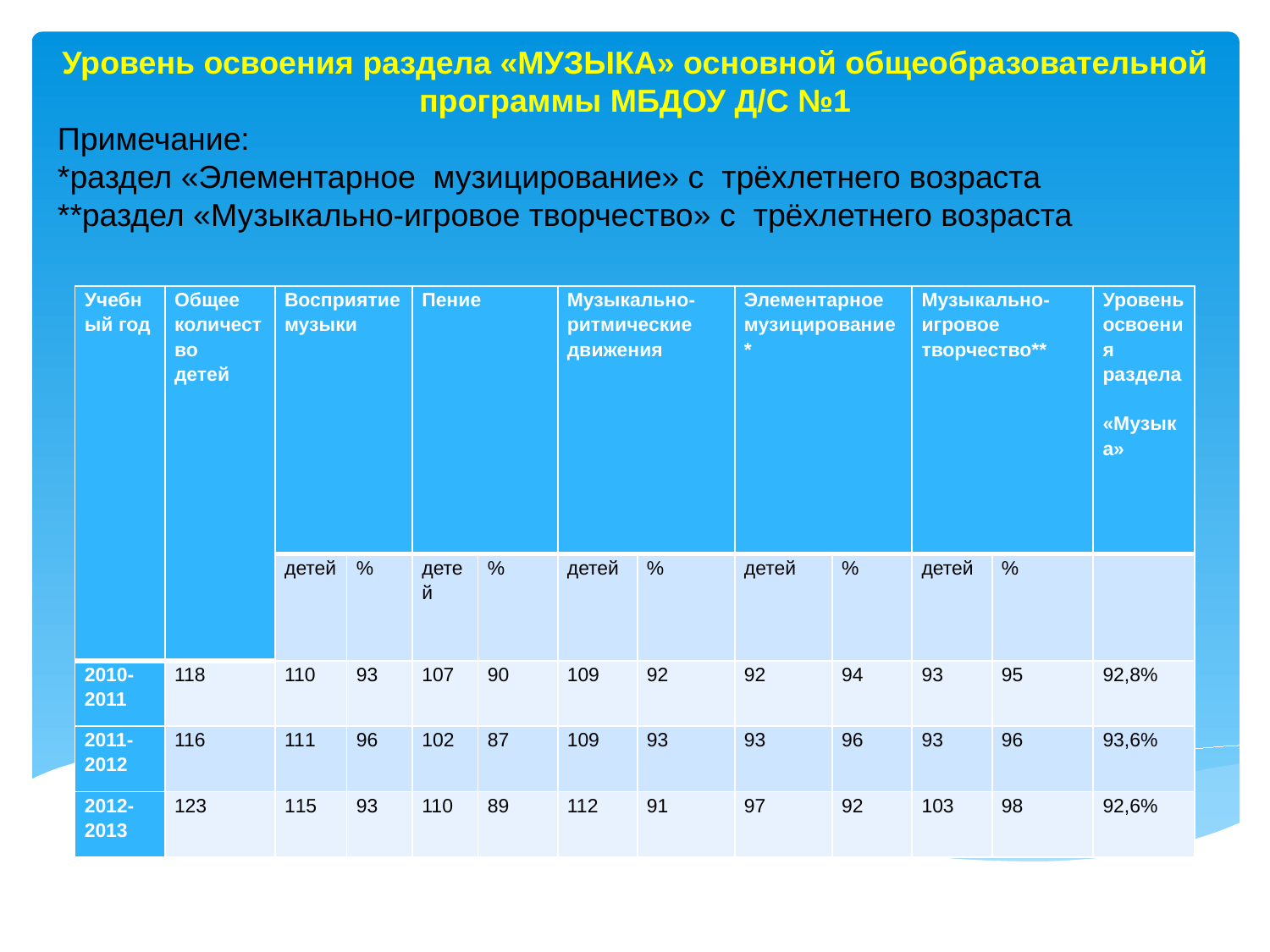

Уровень освоения раздела «МУЗЫКА» основной общеобразовательной программы МБДОУ Д/С №1
Примечание:
*раздел «Элементарное  музицирование» с  трёхлетнего возраста
**раздел «Музыкально-игровое творчество» с  трёхлетнего возраста
| Учебный год | Общее количество детей | Восприятие музыки |  | Пение |  | Музыкально-ритмические движения |  | Элементарное музицирование\* |  | Музыкально- игровое творчество\*\* |  | Уровень освоения раздела «Музыка» |
| --- | --- | --- | --- | --- | --- | --- | --- | --- | --- | --- | --- | --- |
|  |  | детей | % | детей | % | детей | % | детей | % | детей | % |  |
| 2010-2011 | 118 | 110 | 93 | 107 | 90 | 109 | 92 | 92 | 94 | 93 | 95 | 92,8% |
| 2011-2012 | 116 | 111 | 96 | 102 | 87 | 109 | 93 | 93 | 96 | 93 | 96 | 93,6% |
| 2012-2013 | 123 | 115 | 93 | 110 | 89 | 112 | 91 | 97 | 92 | 103 | 98 | 92,6% |